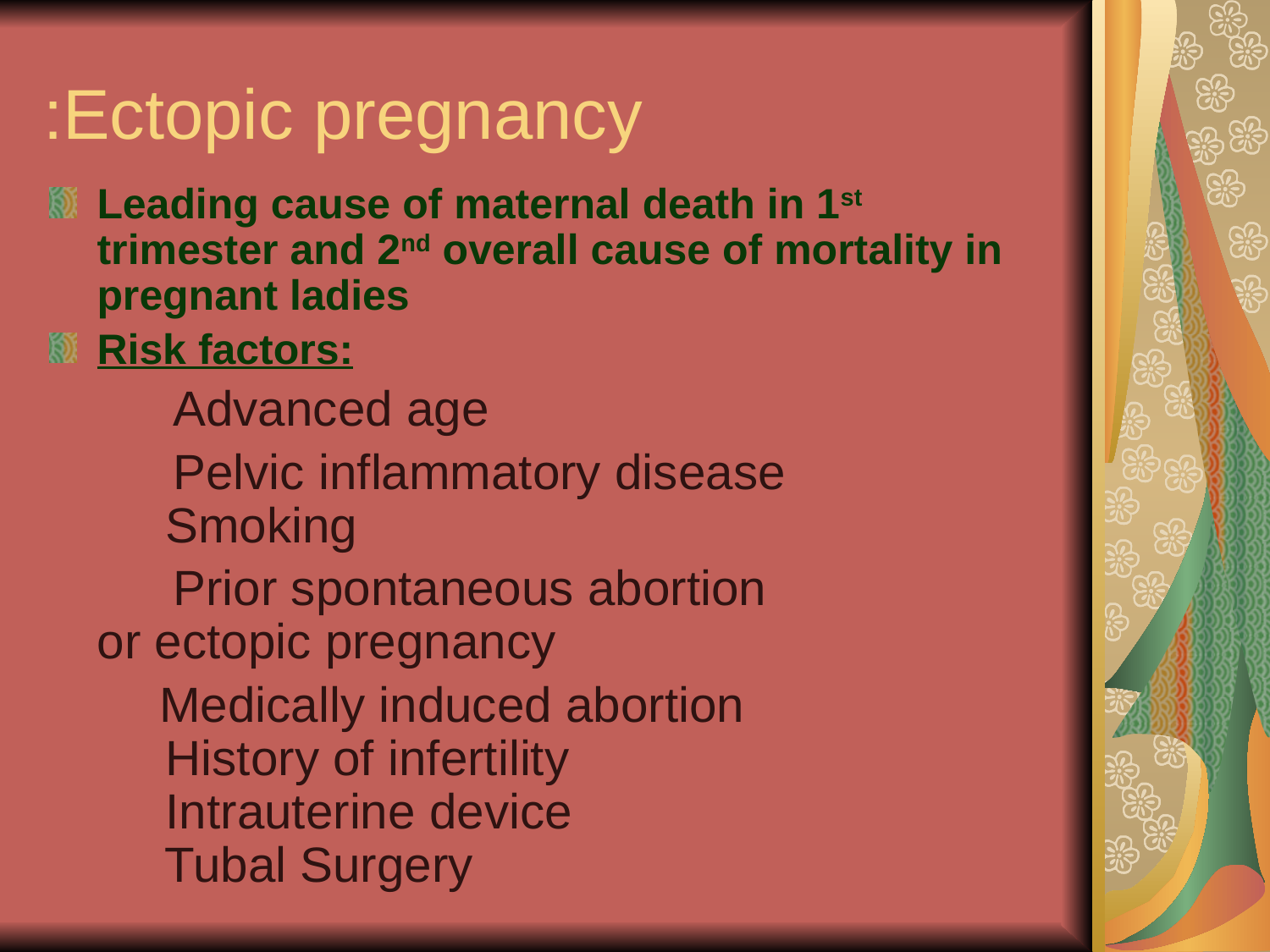

# Ectopic pregnancy:
Leading cause of maternal death in 1st trimester and 2nd overall cause of mortality in pregnant ladies
Risk factors:
         Advanced age
         Pelvic inflammatory disease
     Smoking
         Prior spontaneous abortion
or ectopic pregnancy
        Medically induced abortion
     History of infertility
     Intrauterine device
     Tubal Surgery